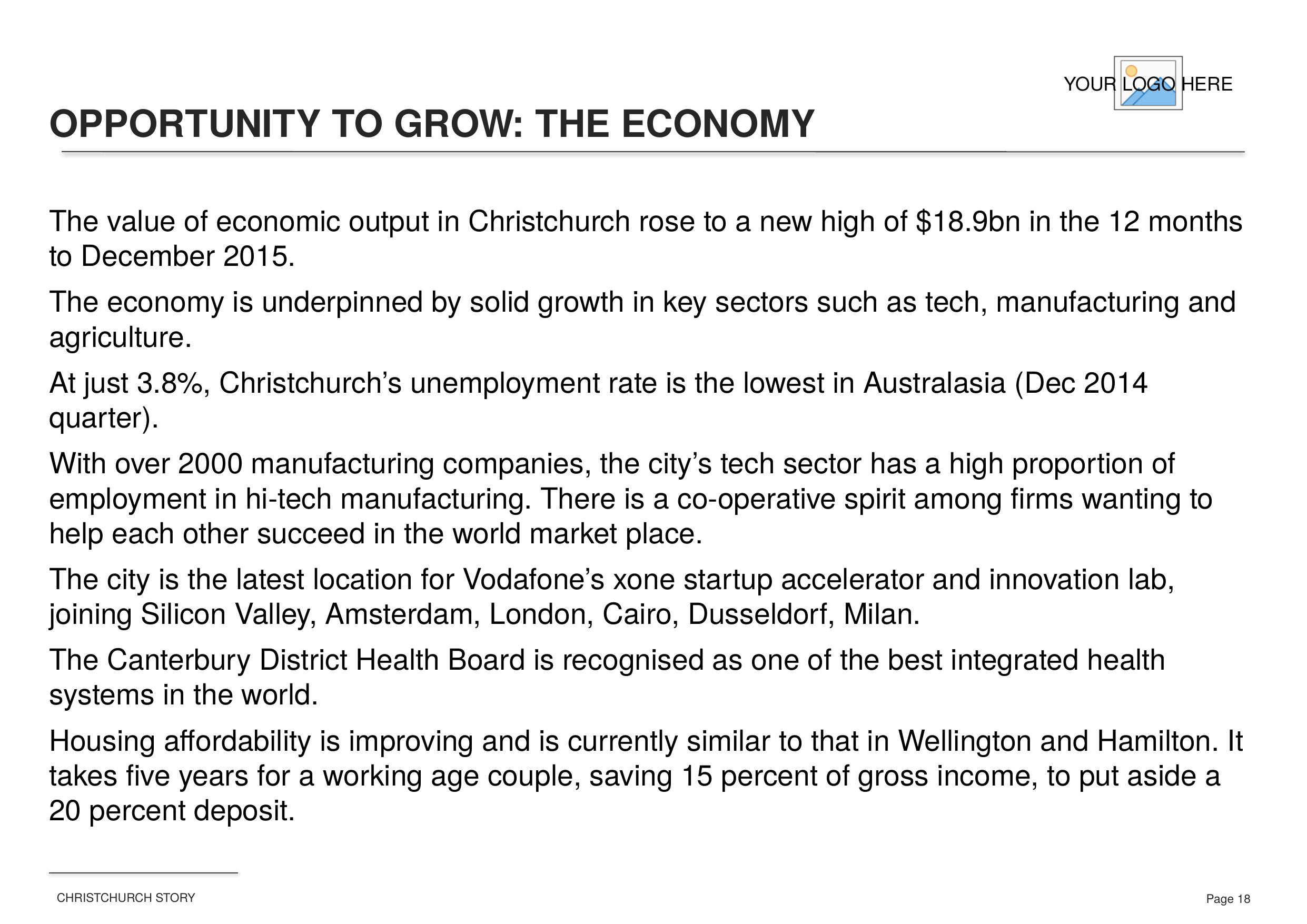

# OPPORTUNITY TO GROW: THE ECONOMY
The value of economic output in Christchurch rose to a new high of $18.9bn in the 12 months to December 2015.
The economy is underpinned by solid growth in key sectors such as tech, manufacturing and agriculture.
At just 3.8%, Christchurch’s unemployment rate is the lowest in Australasia (Dec 2014 quarter).
With over 2000 manufacturing companies, the city’s tech sector has a high proportion of employment in hi-tech manufacturing. There is a co-operative spirit among firms wanting to help each other succeed in the world market place.
The city is the latest location for Vodafone’s xone startup accelerator and innovation lab, joining Silicon Valley, Amsterdam, London, Cairo, Dusseldorf, Milan.
The Canterbury District Health Board is recognised as one of the best integrated health systems in the world.
Housing affordability is improving and is currently similar to that in Wellington and Hamilton. It takes five years for a working age couple, saving 15 percent of gross income, to put aside a 20 percent deposit.